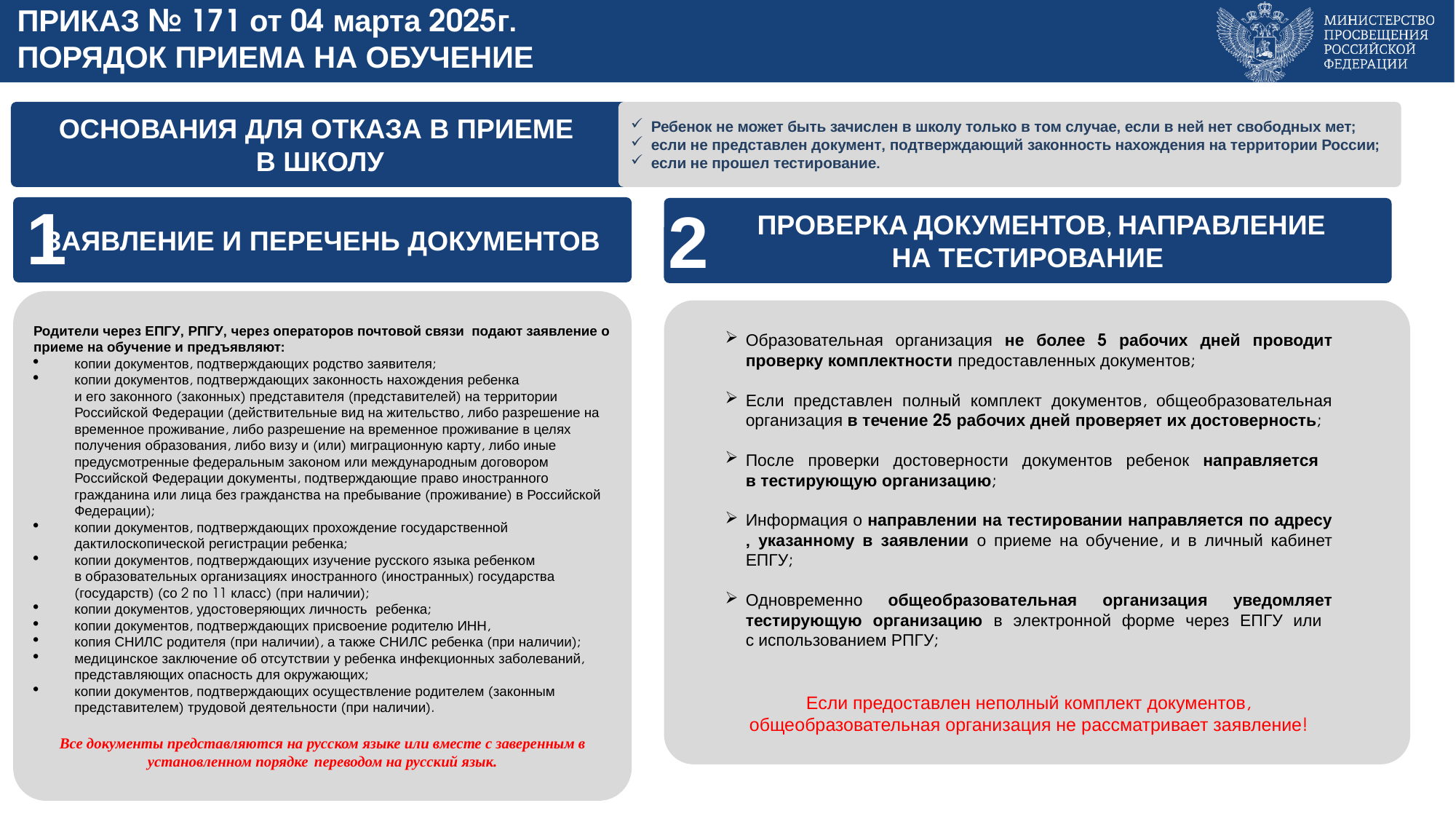

# ПРИКАЗ № 171 от 04 марта 2025г. ПОРЯДОК ПРИЕМА НА ОБУЧЕНИЕ
ОСНОВАНИЯ ДЛЯ ОТКАЗА В ПРИЕМЕ
В ШКОЛУ
Ребенок не может быть зачислен в школу только в том случае, если в ней нет свободных мет;
если не представлен документ, подтверждающий законность нахождения на территории России;
если не прошел тестирование.
1
2
ЗАЯВЛЕНИЕ И ПЕРЕЧЕНЬ ДОКУМЕНТОВ
      ПРОВЕРКА ДОКУМЕНТОВ, НАПРАВЛЕНИЕ
НА ТЕСТИРОВАНИЕ
Родители через ЕПГУ, РПГУ, через операторов почтовой связи  подают заявление о приеме на обучение и предъявляют:
копии документов, подтверждающих родство заявителя;
копии документов, подтверждающих законность нахождения ребенка и его законного (законных) представителя (представителей) на территории Российской Федерации (действительные вид на жительство, либо разрешение на временное проживание, либо разрешение на временное проживание в целях получения образования, либо визу и (или) миграционную карту, либо иные предусмотренные федеральным законом или международным договором Российской Федерации документы, подтверждающие право иностранного гражданина или лица без гражданства на пребывание (проживание) в Российской Федерации);
копии документов, подтверждающих прохождение государственной дактилоскопической регистрации ребенка;
копии документов, подтверждающих изучение русского языка ребенком в образовательных организациях иностранного (иностранных) государства (государств) (со 2 по 11 класс) (при наличии);
копии документов, удостоверяющих личность   ребенка;
копии документов, подтверждающих присвоение родителю ИНН,
копия СНИЛС родителя (при наличии), а также СНИЛС ребенка (при наличии);
медицинское заключение об отсутствии у ребенка инфекционных заболеваний, представляющих опасность для окружающих;
копии документов, подтверждающих осуществление родителем (законным представителем) трудовой деятельности (при наличии).

Все документы представляются на русском языке или вместе с заверенным в установленном порядке  переводом на русский язык.
Образовательная организация не более 5 рабочих дней проводит проверку комплектности предоставленных документов;
Если представлен полный комплект документов, общеобразовательная организация в течение 25 рабочих дней проверяет их достоверность;
После проверки достоверности документов ребенок направляется
в тестирующую организацию;
Информация о направлении на тестировании направляется по адресу , указанному в заявлении о приеме на обучение, и в личный кабинет ЕПГУ;
Одновременно общеобразовательная организация уведомляет тестирующую организацию в электронной форме через ЕПГУ или
с использованием РПГУ;
Если предоставлен неполный комплект документов, общеобразовательная организация не рассматривает заявление!